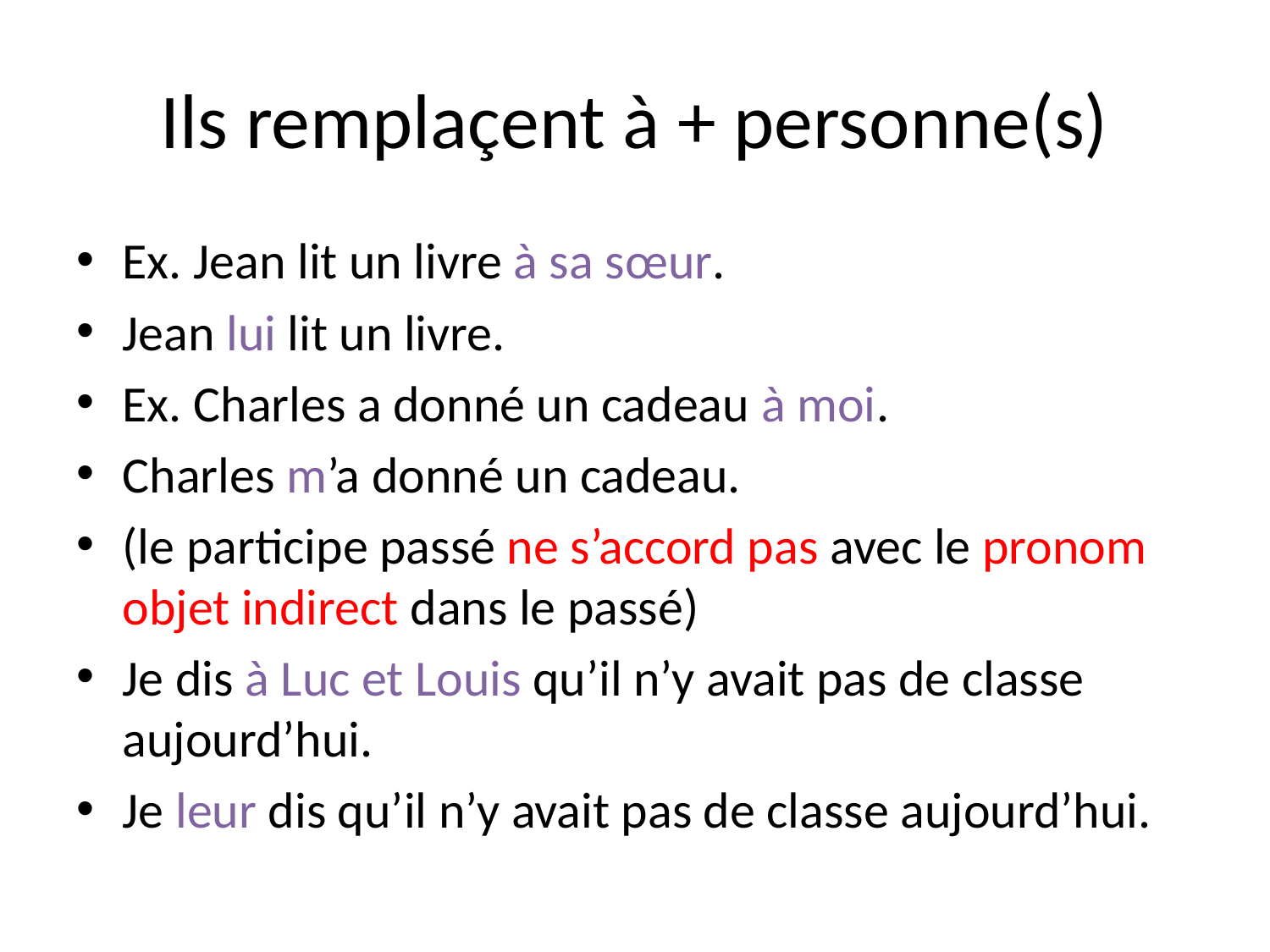

# Ils remplaçent à + personne(s)
Ex. Jean lit un livre à sa sœur.
Jean lui lit un livre.
Ex. Charles a donné un cadeau à moi.
Charles m’a donné un cadeau.
(le participe passé ne s’accord pas avec le pronom objet indirect dans le passé)
Je dis à Luc et Louis qu’il n’y avait pas de classe aujourd’hui.
Je leur dis qu’il n’y avait pas de classe aujourd’hui.